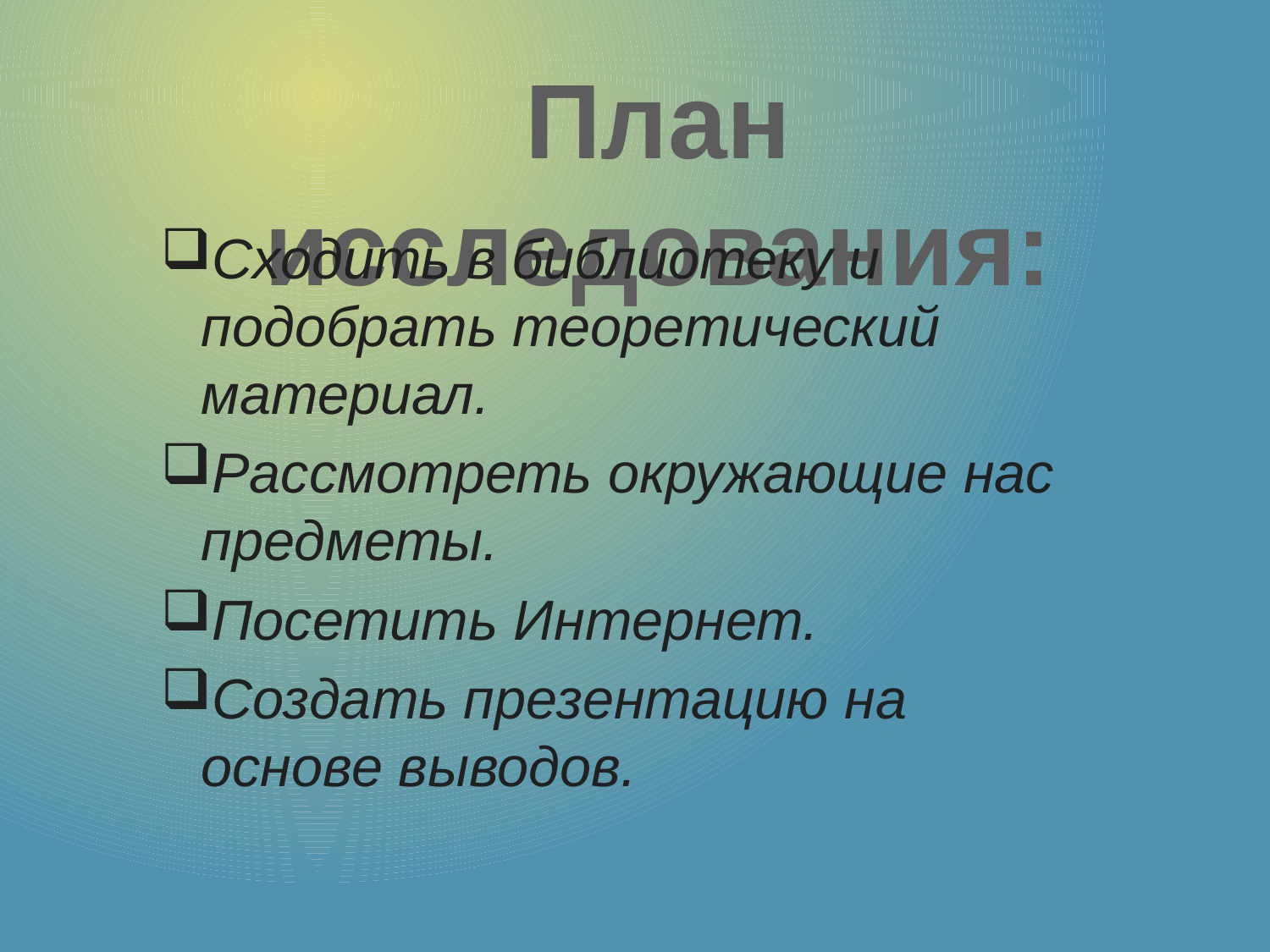

# План исследования:
Сходить в библиотеку и подобрать теоретический материал.
Рассмотреть окружающие нас предметы.
Посетить Интернет.
Создать презентацию на основе выводов.